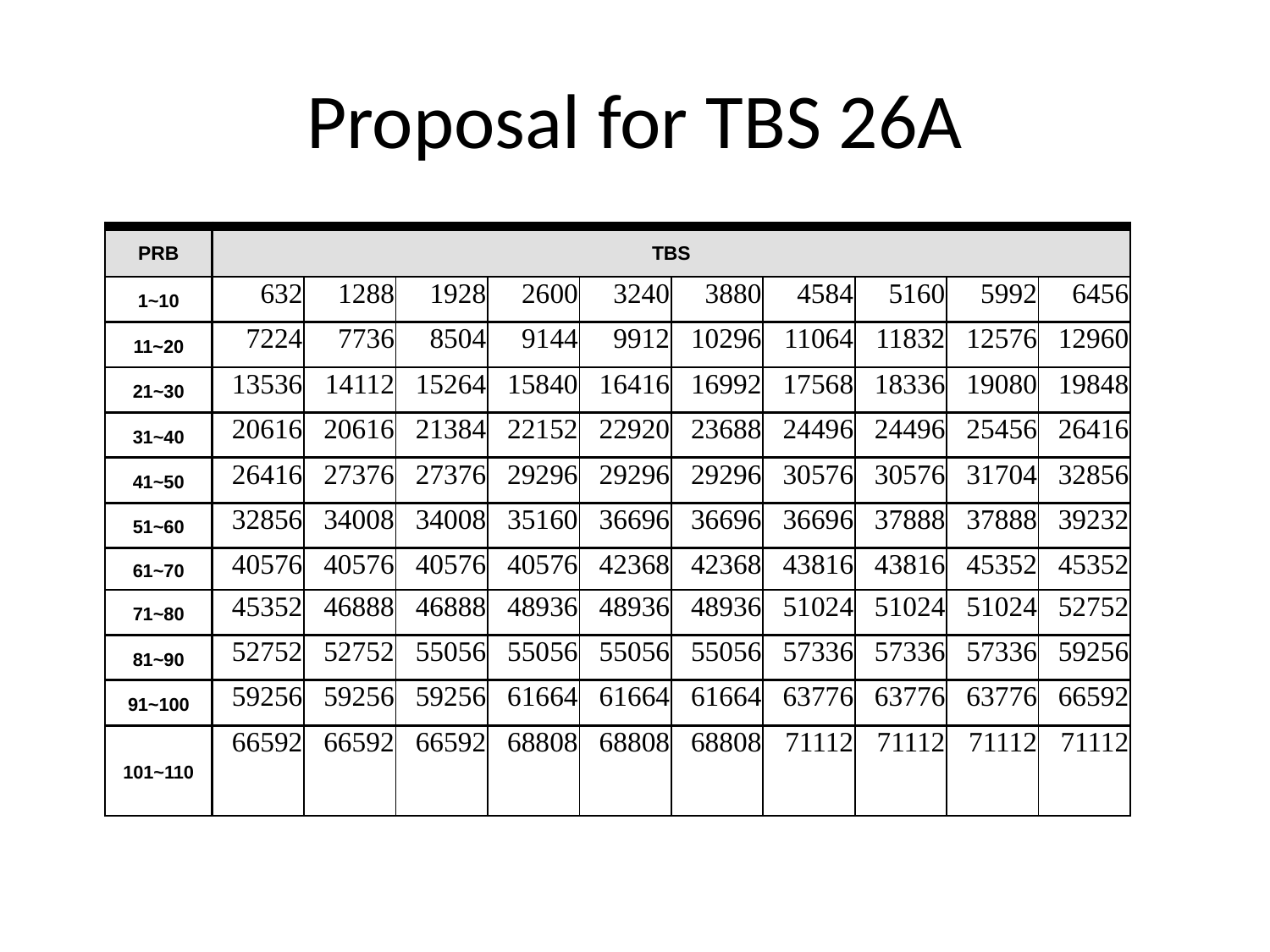

# Proposal for TBS 26A
| PRB | TBS |  |  |  |  |  |  |  |  |  |
| --- | --- | --- | --- | --- | --- | --- | --- | --- | --- | --- |
| 1~10 | 632 | 1288 | 1928 | 2600 | 3240 | 3880 | 4584 | 5160 | 5992 | 6456 |
| 11~20 | 7224 | 7736 | 8504 | 9144 | 9912 | 10296 | 11064 | 11832 | 12576 | 12960 |
| 21~30 | 13536 | 14112 | 15264 | 15840 | 16416 | 16992 | 17568 | 18336 | 19080 | 19848 |
| 31~40 | 20616 | 20616 | 21384 | 22152 | 22920 | 23688 | 24496 | 24496 | 25456 | 26416 |
| 41~50 | 26416 | 27376 | 27376 | 29296 | 29296 | 29296 | 30576 | 30576 | 31704 | 32856 |
| 51~60 | 32856 | 34008 | 34008 | 35160 | 36696 | 36696 | 36696 | 37888 | 37888 | 39232 |
| 61~70 | 40576 | 40576 | 40576 | 40576 | 42368 | 42368 | 43816 | 43816 | 45352 | 45352 |
| 71~80 | 45352 | 46888 | 46888 | 48936 | 48936 | 48936 | 51024 | 51024 | 51024 | 52752 |
| 81~90 | 52752 | 52752 | 55056 | 55056 | 55056 | 55056 | 57336 | 57336 | 57336 | 59256 |
| 91~100 | 59256 | 59256 | 59256 | 61664 | 61664 | 61664 | 63776 | 63776 | 63776 | 66592 |
| 101~110 | 66592 | 66592 | 66592 | 68808 | 68808 | 68808 | 71112 | 71112 | 71112 | 71112 |